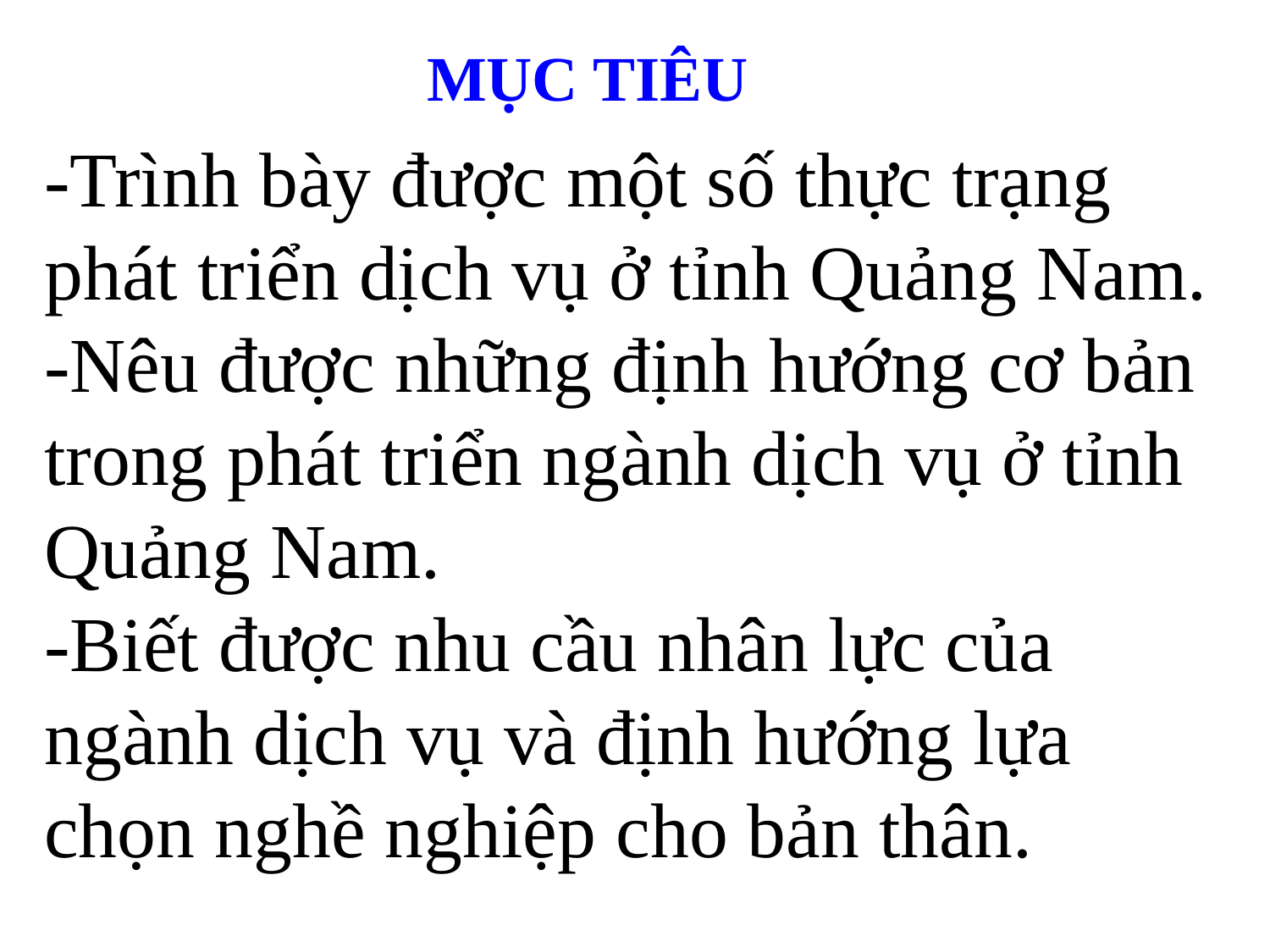

MỤC TIÊU
-Trình bày được một số thực trạng phát triển dịch vụ ở tỉnh Quảng Nam.
-Nêu được những định hướng cơ bản trong phát triển ngành dịch vụ ở tỉnh Quảng Nam.
-Biết được nhu cầu nhân lực của ngành dịch vụ và định hướng lựa chọn nghề nghiệp cho bản thân.